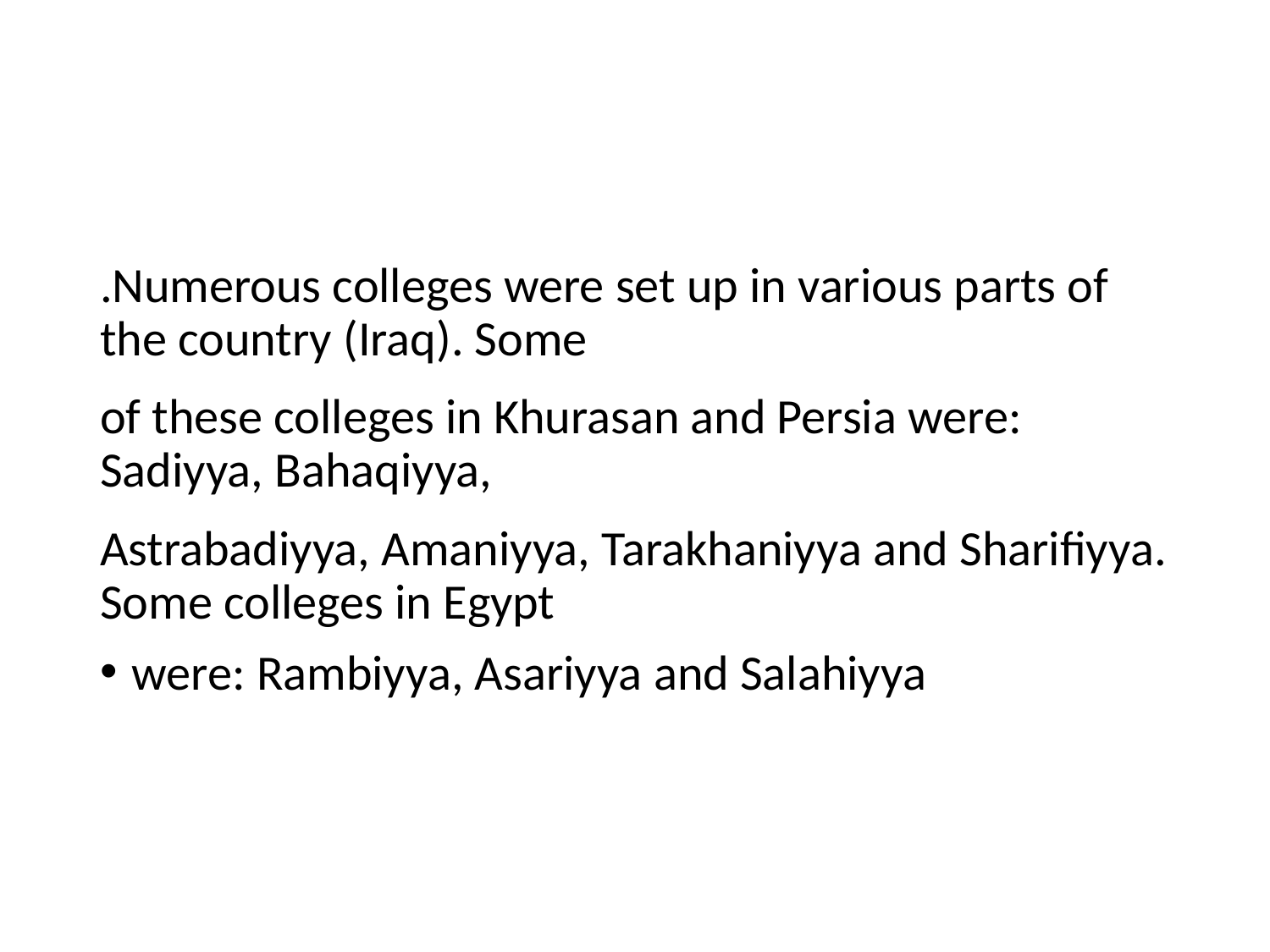

#
.Numerous colleges were set up in various parts of the country (Iraq). Some
of these colleges in Khurasan and Persia were: Sadiyya, Bahaqiyya,
Astrabadiyya, Amaniyya, Tarakhaniyya and Sharifiyya. Some colleges in Egypt
were: Rambiyya, Asariyya and Salahiyya